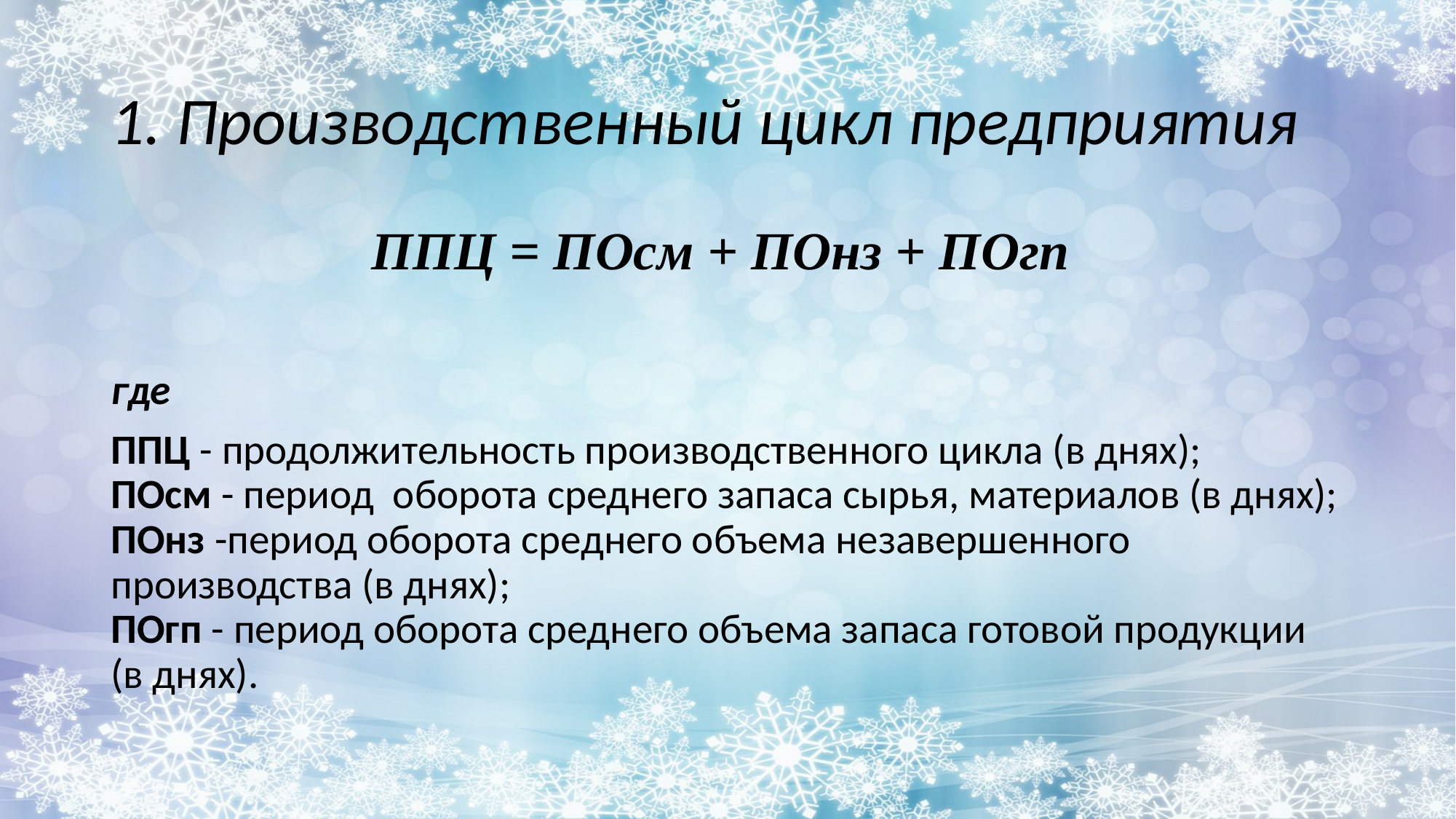

# 1. Производственный цикл предприятия
ППЦ = ПОсм + ПОнз + ПОгп

где
ППЦ - продолжительность производственного цикла (в днях);
ПОсм - период  оборота среднего запаса сырья, материалов (в днях);
ПОнз -период оборота среднего объема незавершенного производства (в днях);
ПОгп - период оборота среднего объема запаса готовой продукции (в днях).